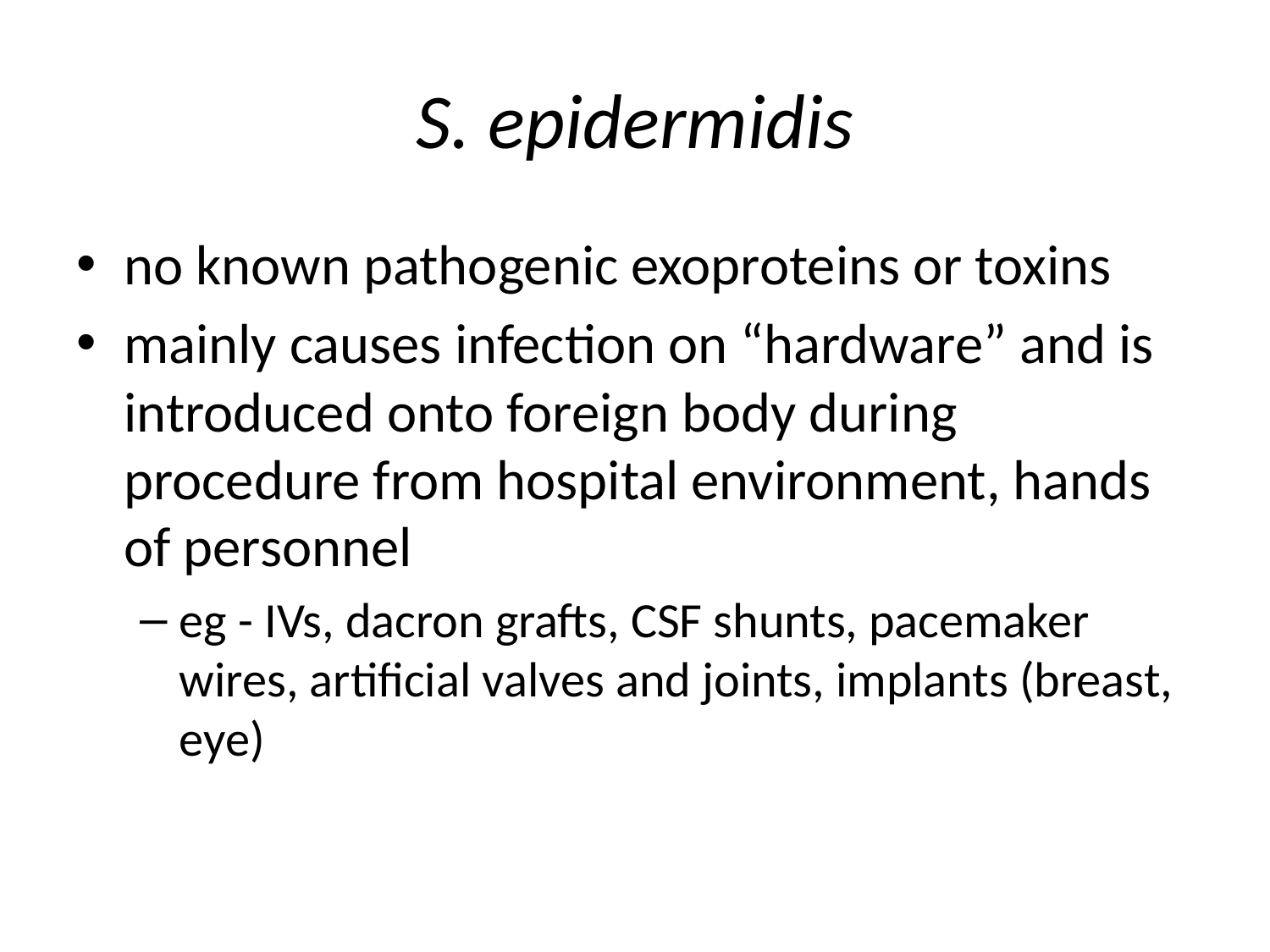

# S. epidermidis
no known pathogenic exoproteins or toxins
mainly causes infection on “hardware” and is introduced onto foreign body during procedure from hospital environment, hands of personnel
eg - IVs, dacron grafts, CSF shunts, pacemaker wires, artificial valves and joints, implants (breast, eye)